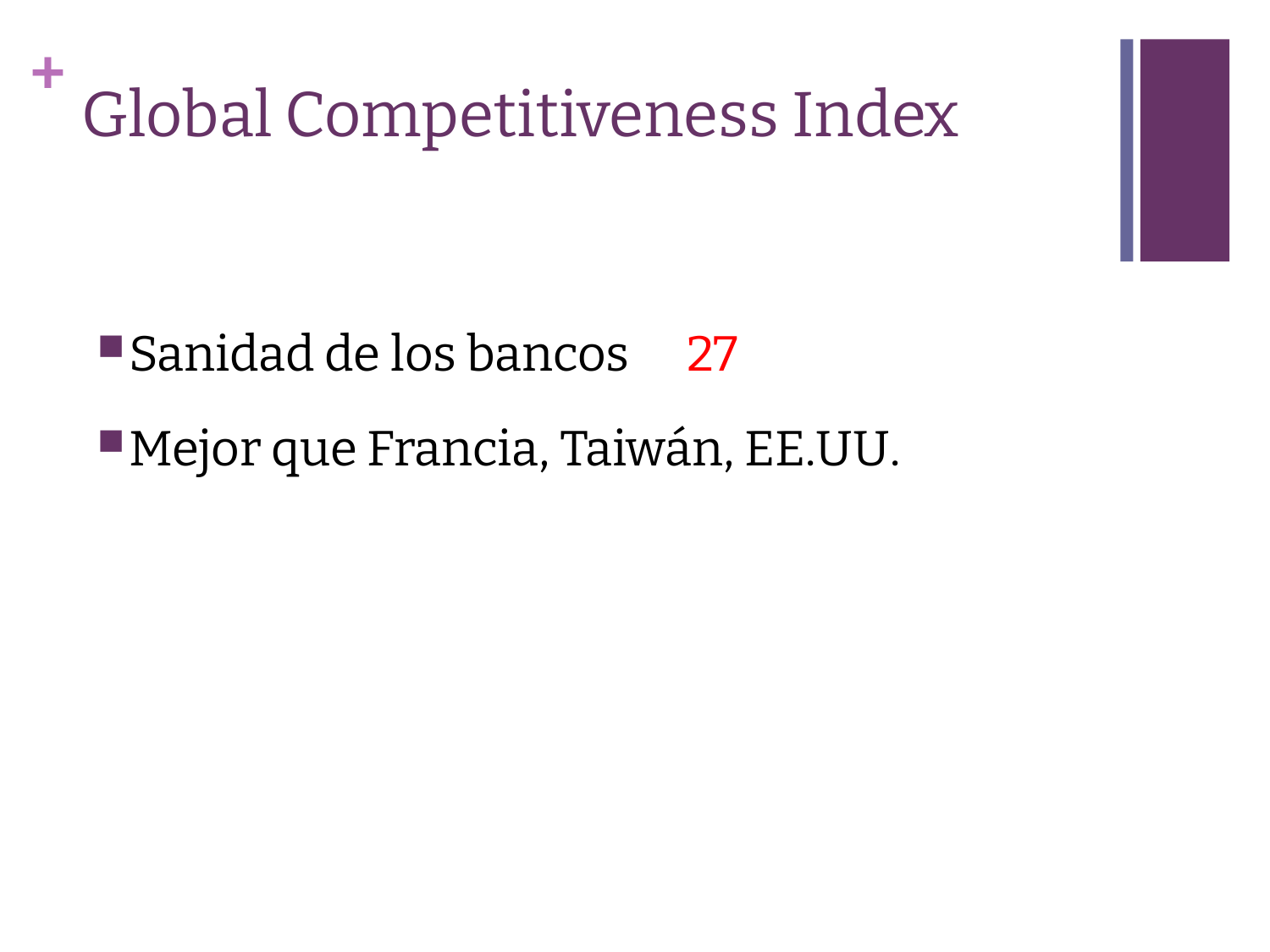

# Global Competitiveness Index
Sanidad de los bancos	     27
Mejor que Francia, Taiwán, EE.UU.